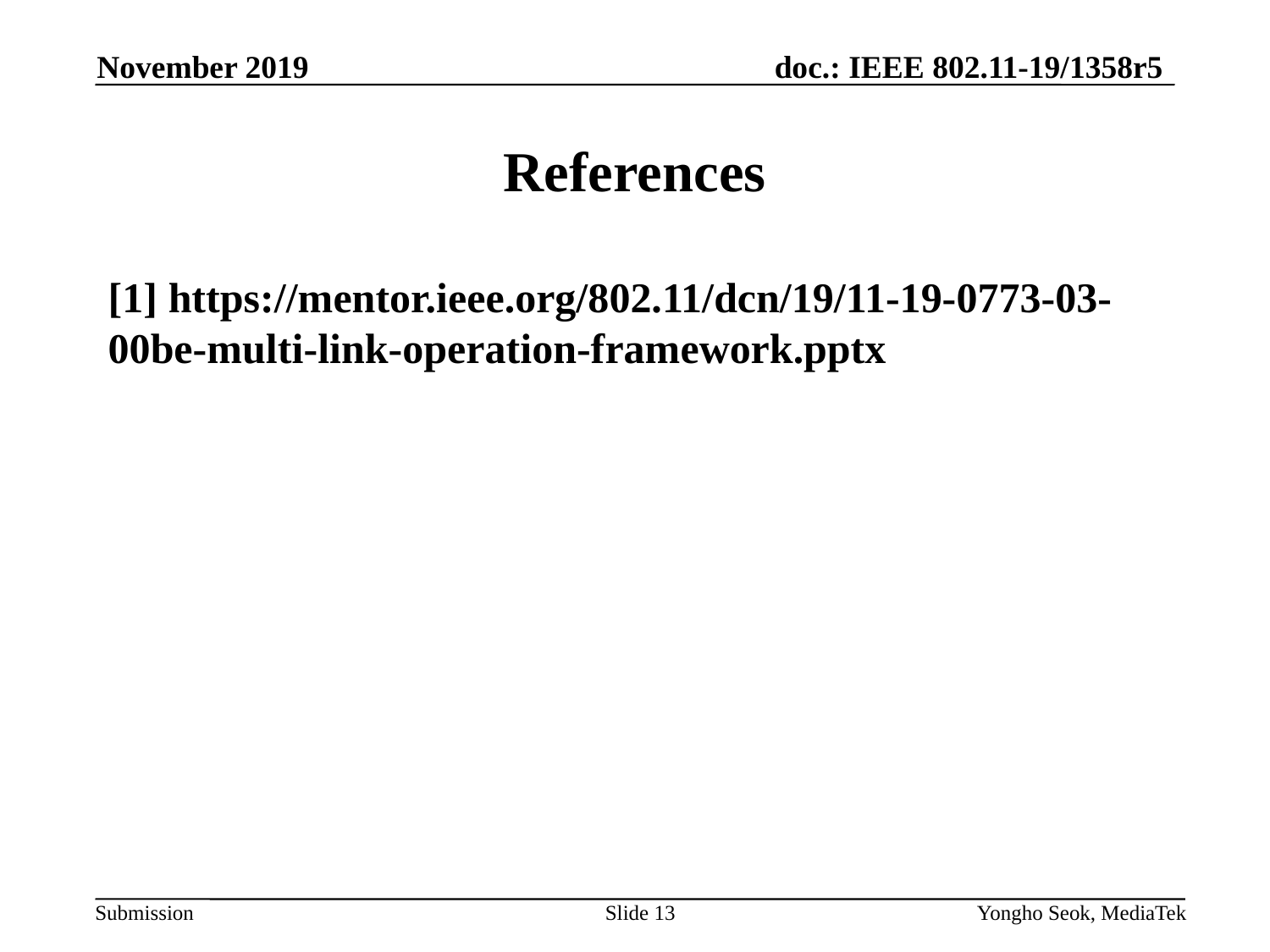

November 2019
# References
[1] https://mentor.ieee.org/802.11/dcn/19/11-19-0773-03-00be-multi-link-operation-framework.pptx
Slide 13
Yongho Seok, MediaTek